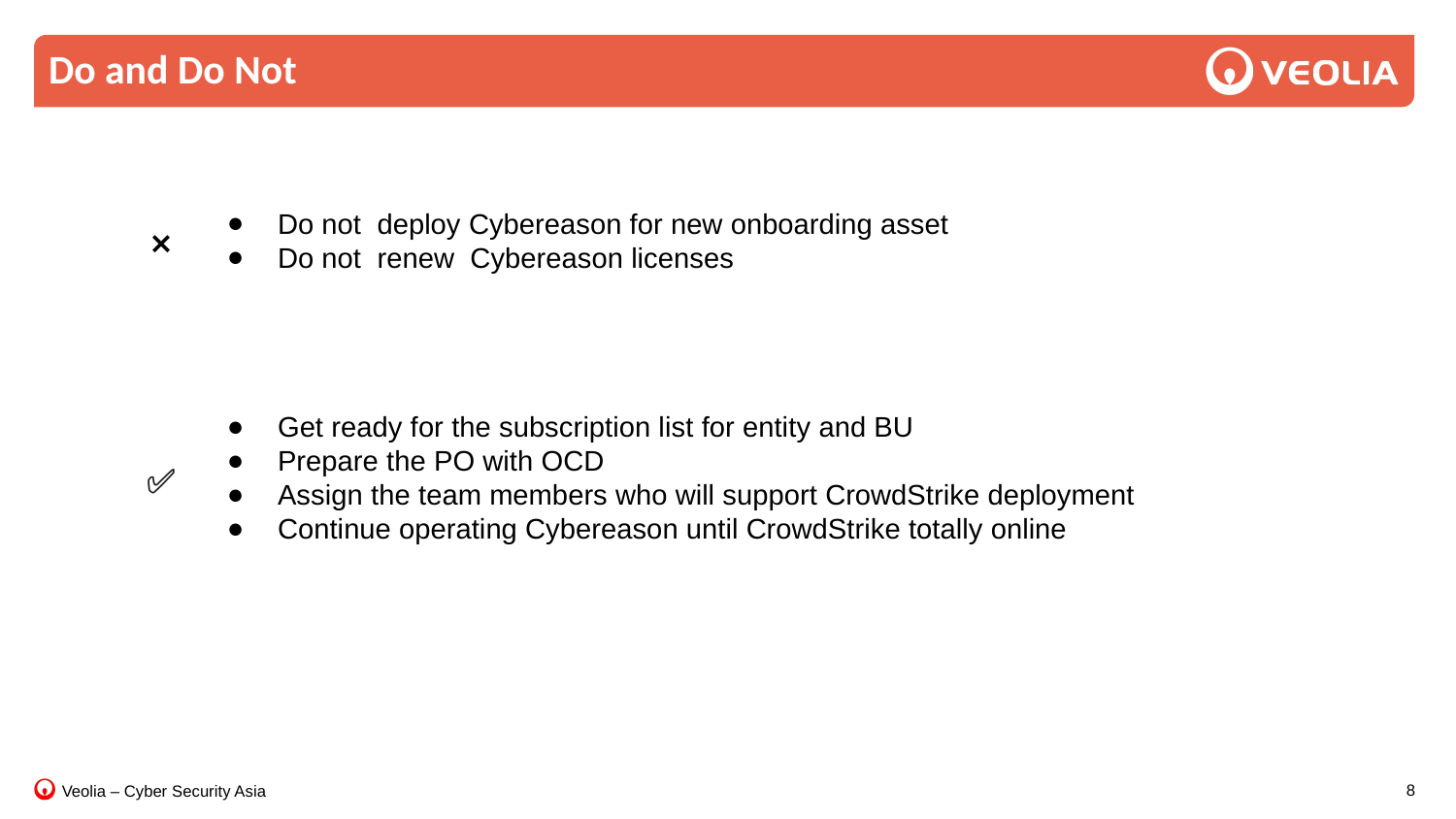

# Do and Do Not
Do not  deploy Cybereason for new onboarding asset
Do not  renew  Cybereason licenses

Get ready for the subscription list for entity and BU
Prepare the PO with OCD
Assign the team members who will support CrowdStrike deployment
Continue operating Cybereason until CrowdStrike totally online
❌
✅